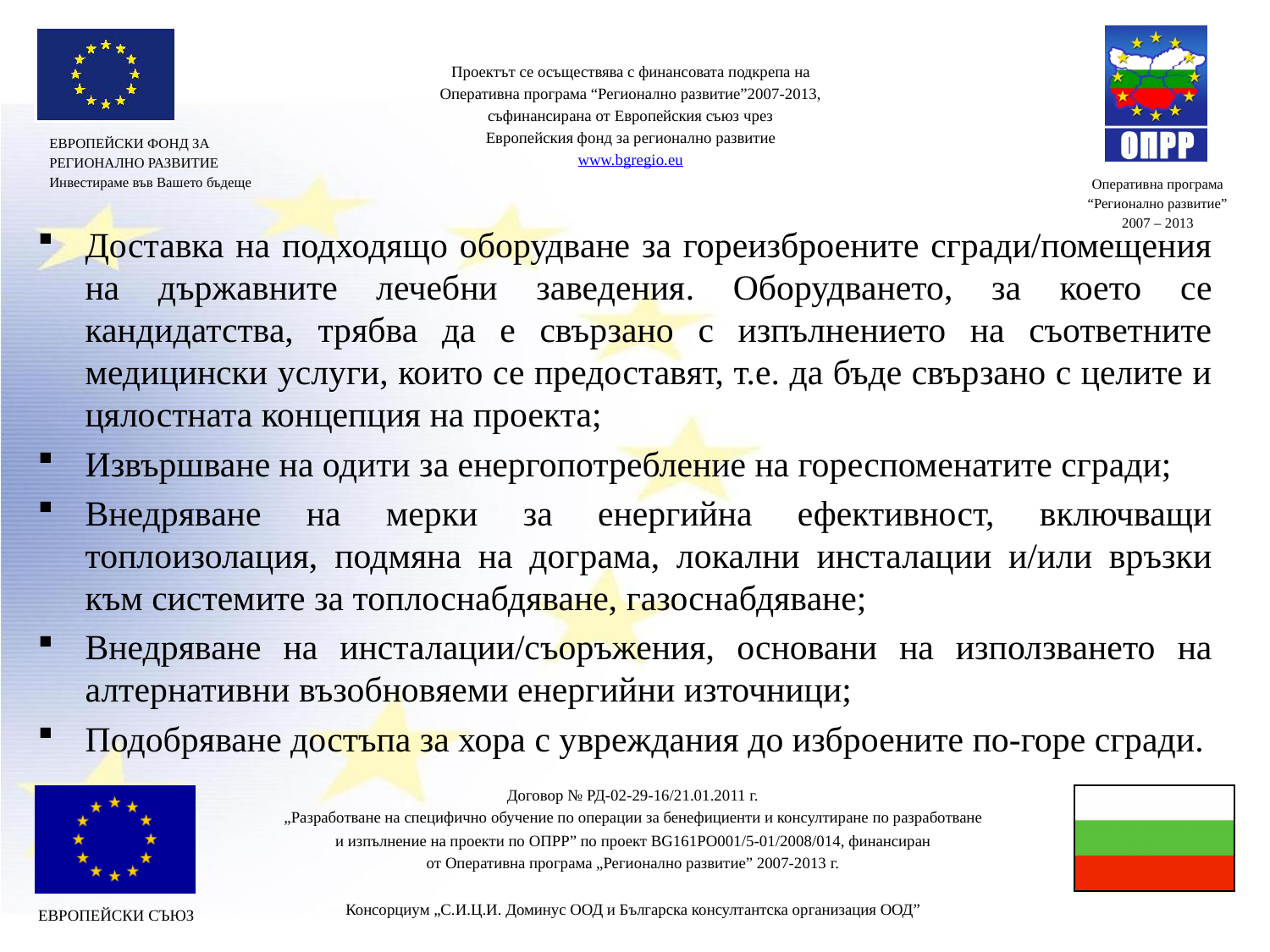

Доставка на подходящо оборудване за гореизброените сгради/помещения на държавните лечебни заведения. Оборудването, за което се кандидатства, трябва да е свързано с изпълнението на съответните медицински услуги, които се предоставят, т.е. да бъде свързано с целите и цялостната концепция на проекта;
Извършване на одити за енергопотребление на гореспоменатите сгради;
Внедряване на мерки за енергийна ефективност, включващи топлоизолация, подмяна на дограма, локални инсталации и/или връзки към системите за топлоснабдяване, газоснабдяване;
Внедряване на инсталации/съоръжения, основани на използването на алтернативни възобновяеми енергийни източници;
Подобряване достъпа за хора с увреждания до изброените по-горе сгради.